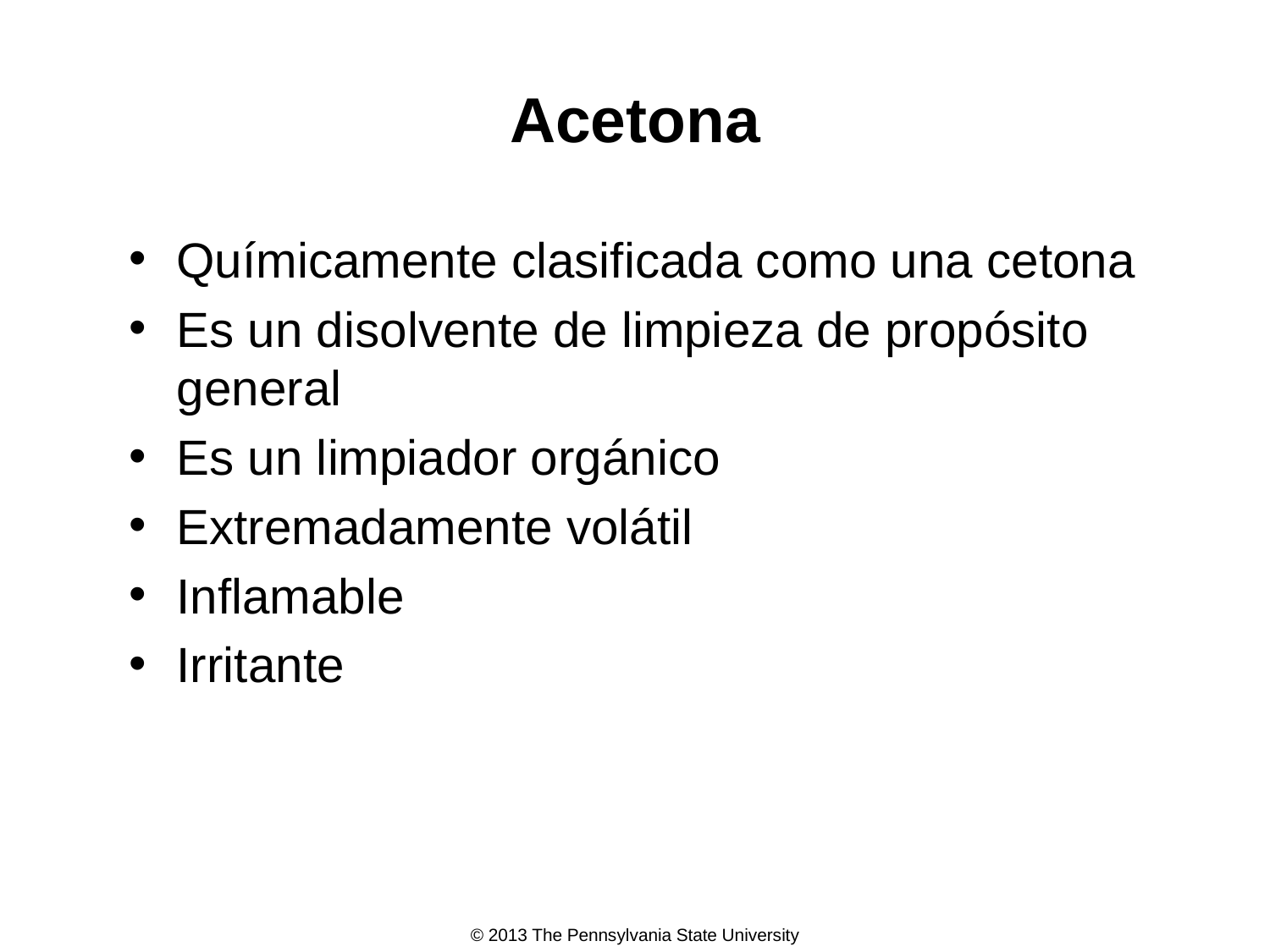

# Acetona
Químicamente clasificada como una cetona
Es un disolvente de limpieza de propósito general
Es un limpiador orgánico
Extremadamente volátil
Inflamable
Irritante